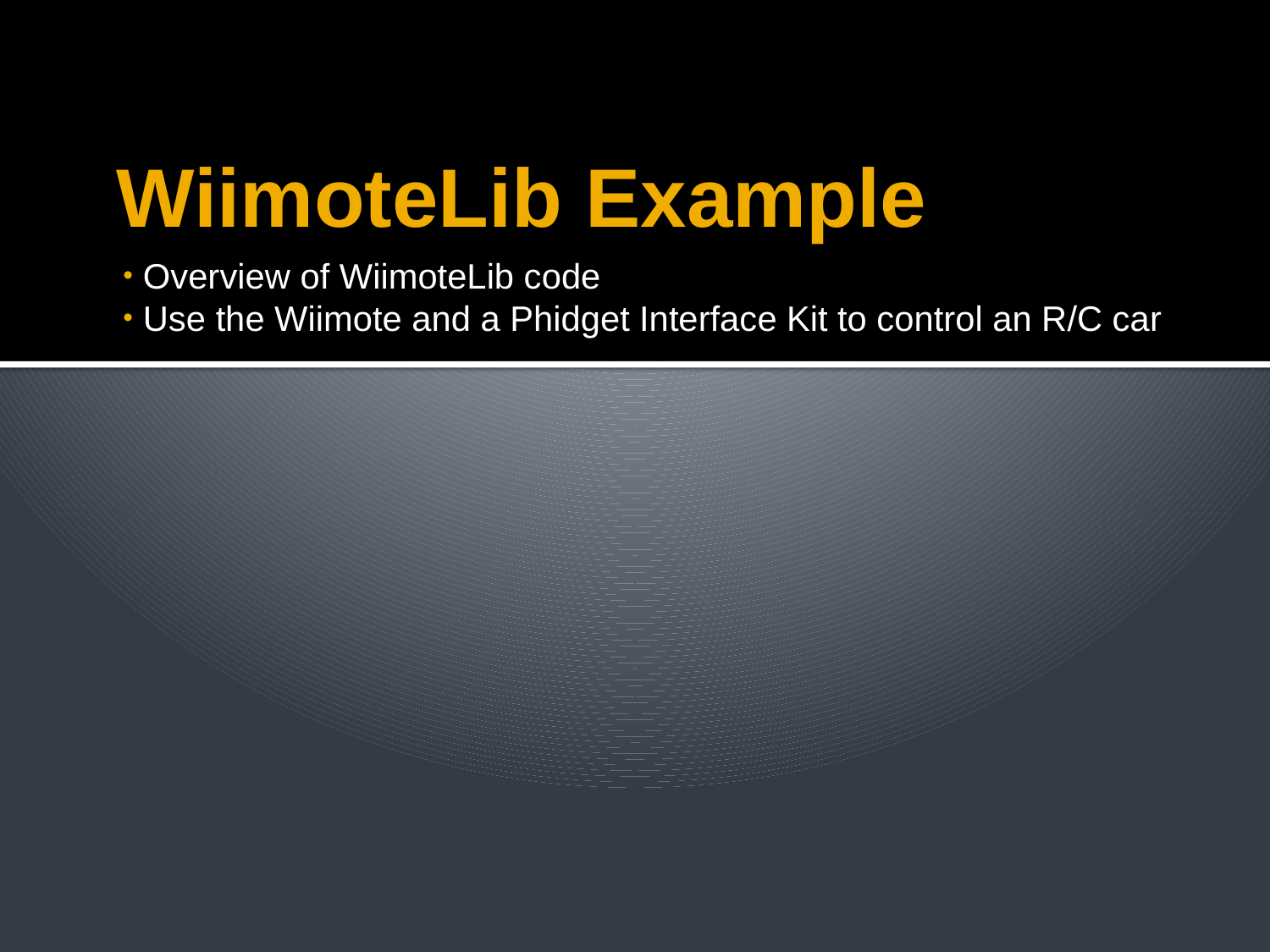

# WiimoteLib Example
 Overview of WiimoteLib code
 Use the Wiimote and a Phidget Interface Kit to control an R/C car